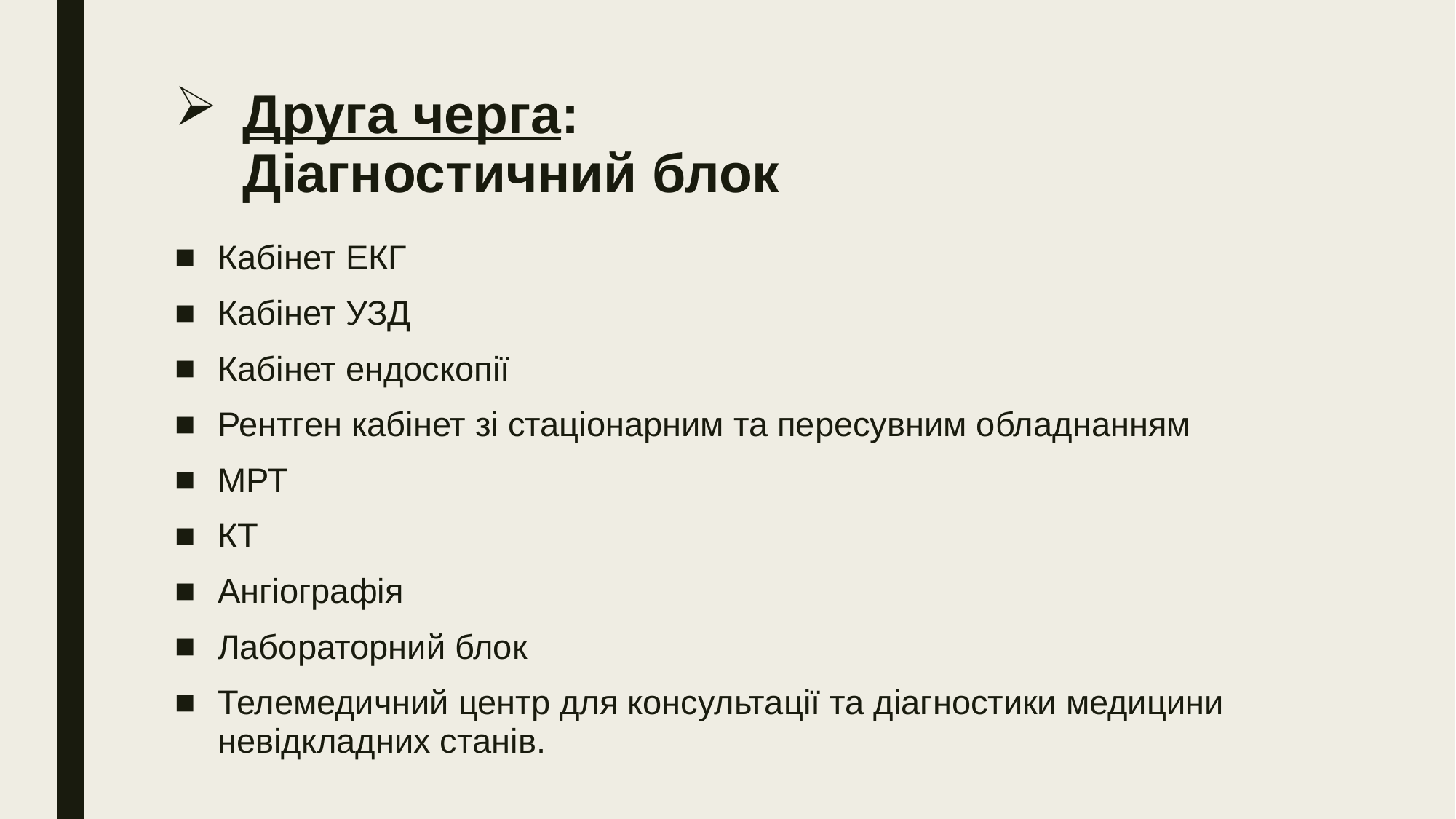

# Друга черга: Діагностичний блок
Кабінет ЕКГ
Кабінет УЗД
Кабінет ендоскопії
Рентген кабінет зі стаціонарним та пересувним обладнанням
МРТ
КТ
Ангіографія
Лабораторний блок
Телемедичний центр для консультації та діагностики медицини невідкладних станів.